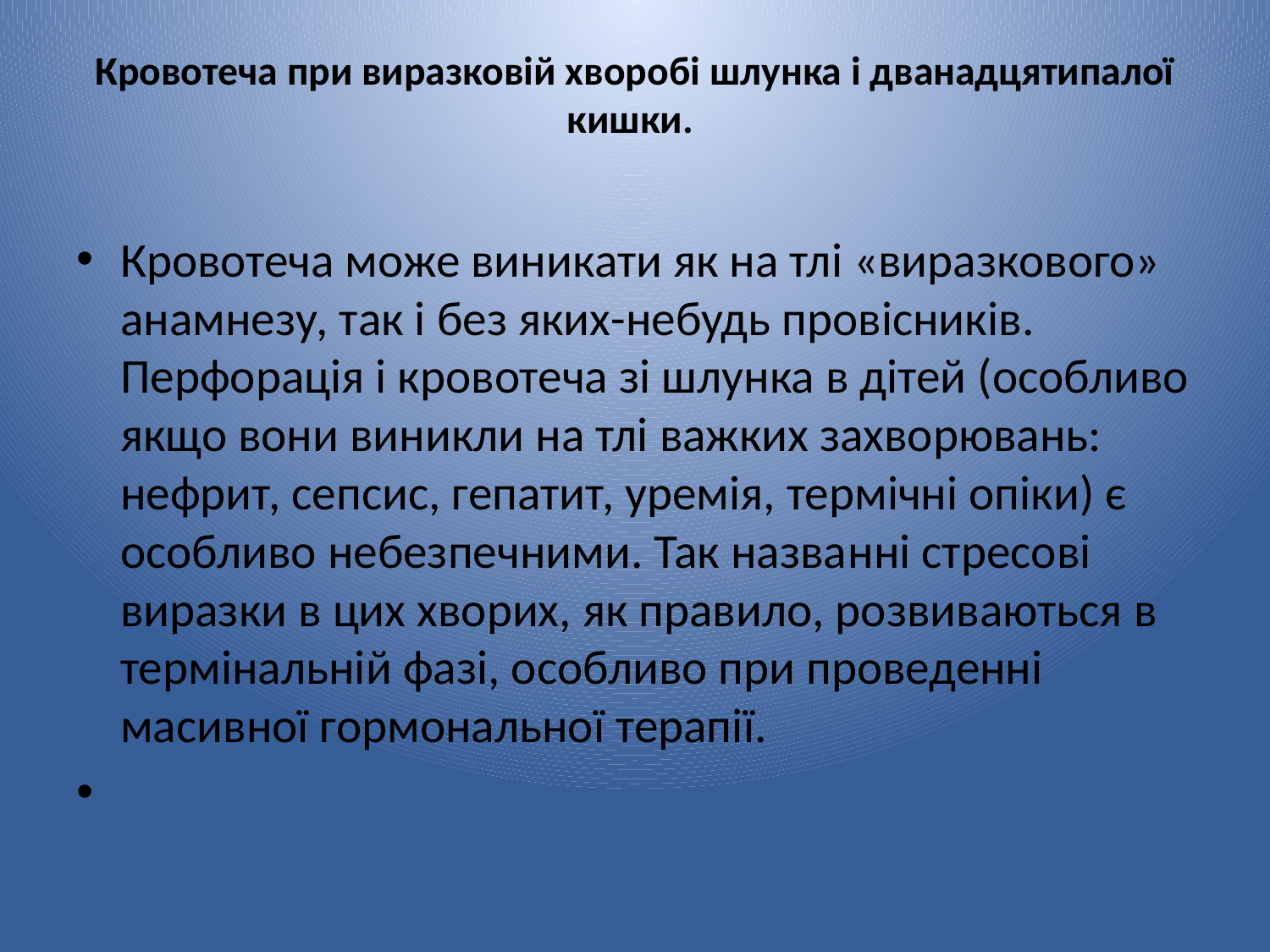

# Кровотеча при виразковій хворобі шлунка і дванадцятипалої кишки.
Кровотеча може виникати як на тлі «виразкового» анамнезу, так і без яких-небудь провісників. Перфорація і кровотеча зі шлунка в дітей (особливо якщо вони виникли на тлі важких захворювань: нефрит, сепсис, гепатит, уремія, термічні опіки) є особливо небезпечними. Так названні стресові виразки в цих хворих, як правило, розвиваються в термінальній фазі, особливо при проведенні масивної гормональної терапії.